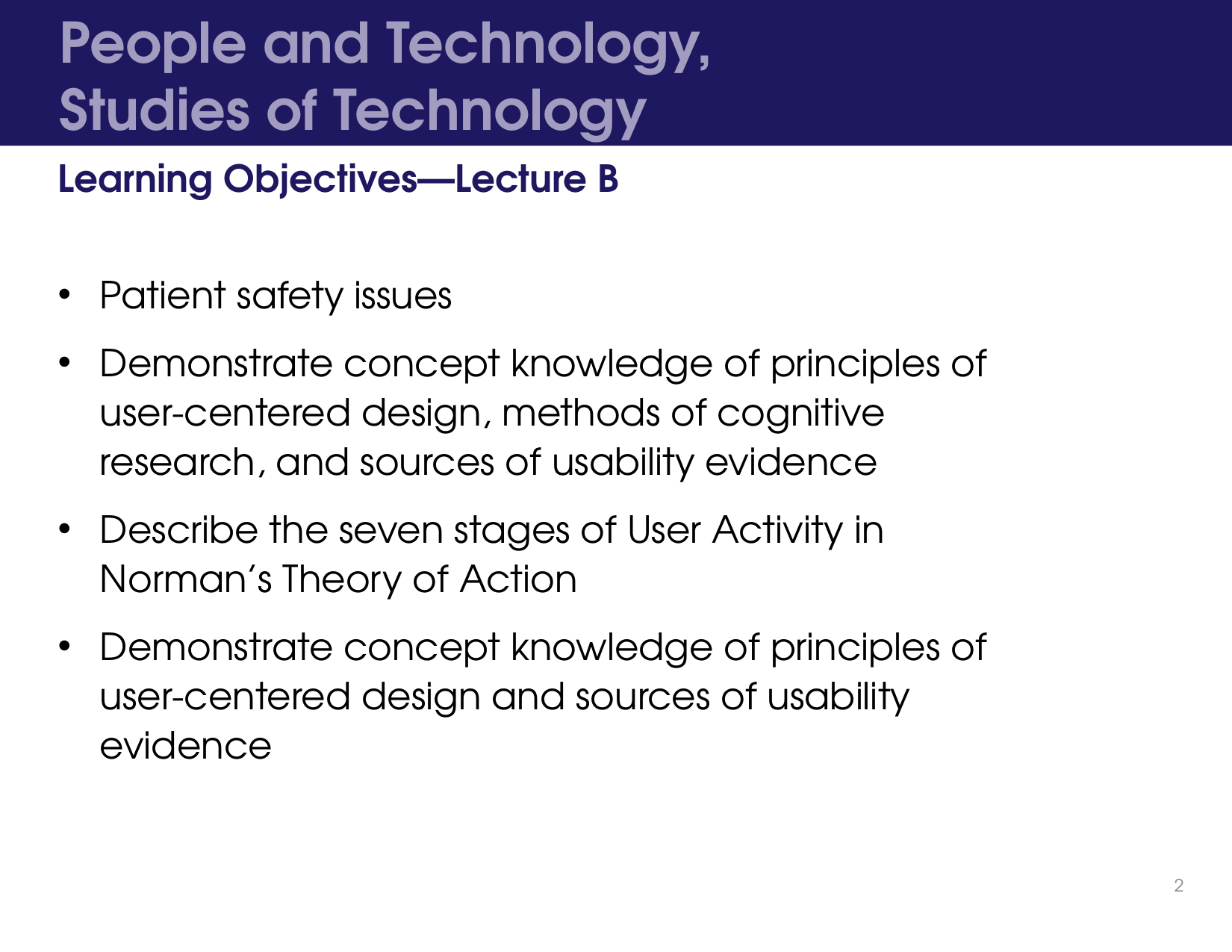

# People and Technology, Studies of Technology
Learning Objectives—Lecture B
Patient safety issues
Demonstrate concept knowledge of principles of user-centered design, methods of cognitive research, and sources of usability evidence
Describe the seven stages of User Activity in Norman’s Theory of Action
Demonstrate concept knowledge of principles of user-centered design and sources of usability evidence
2